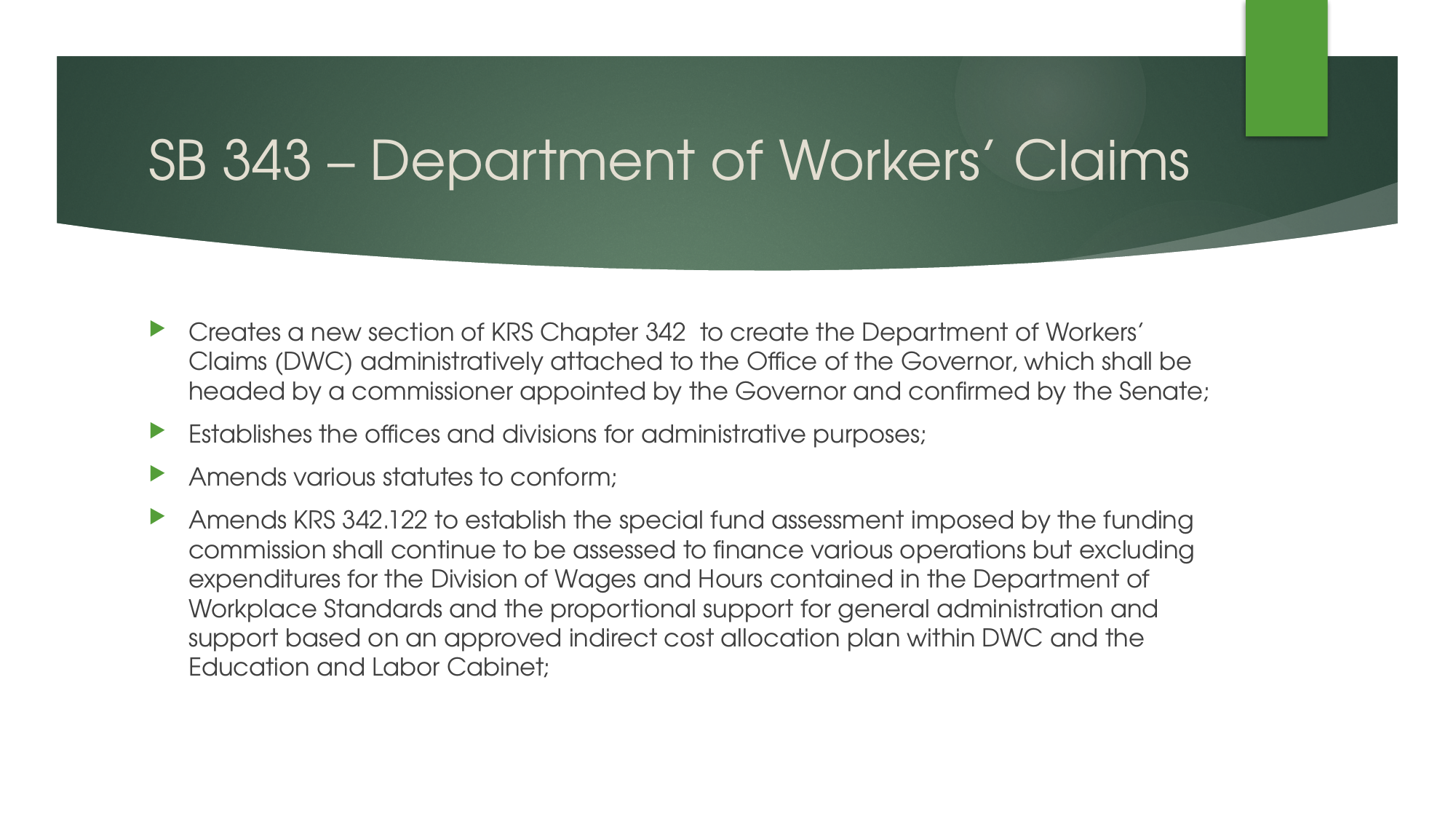

# SB 343 – Department of Workers’ Claims
Creates a new section of KRS Chapter 342  to create the Department of Workers’ Claims (DWC) administratively attached to the Office of the Governor, which shall be headed by a commissioner appointed by the Governor and confirmed by the Senate;
Establishes the offices and divisions for administrative purposes;
Amends various statutes to conform;
Amends KRS 342.122 to establish the special fund assessment imposed by the funding commission shall continue to be assessed to finance various operations but excluding expenditures for the Division of Wages and Hours contained in the Department of Workplace Standards and the proportional support for general administration and support based on an approved indirect cost allocation plan within DWC and the Education and Labor Cabinet;